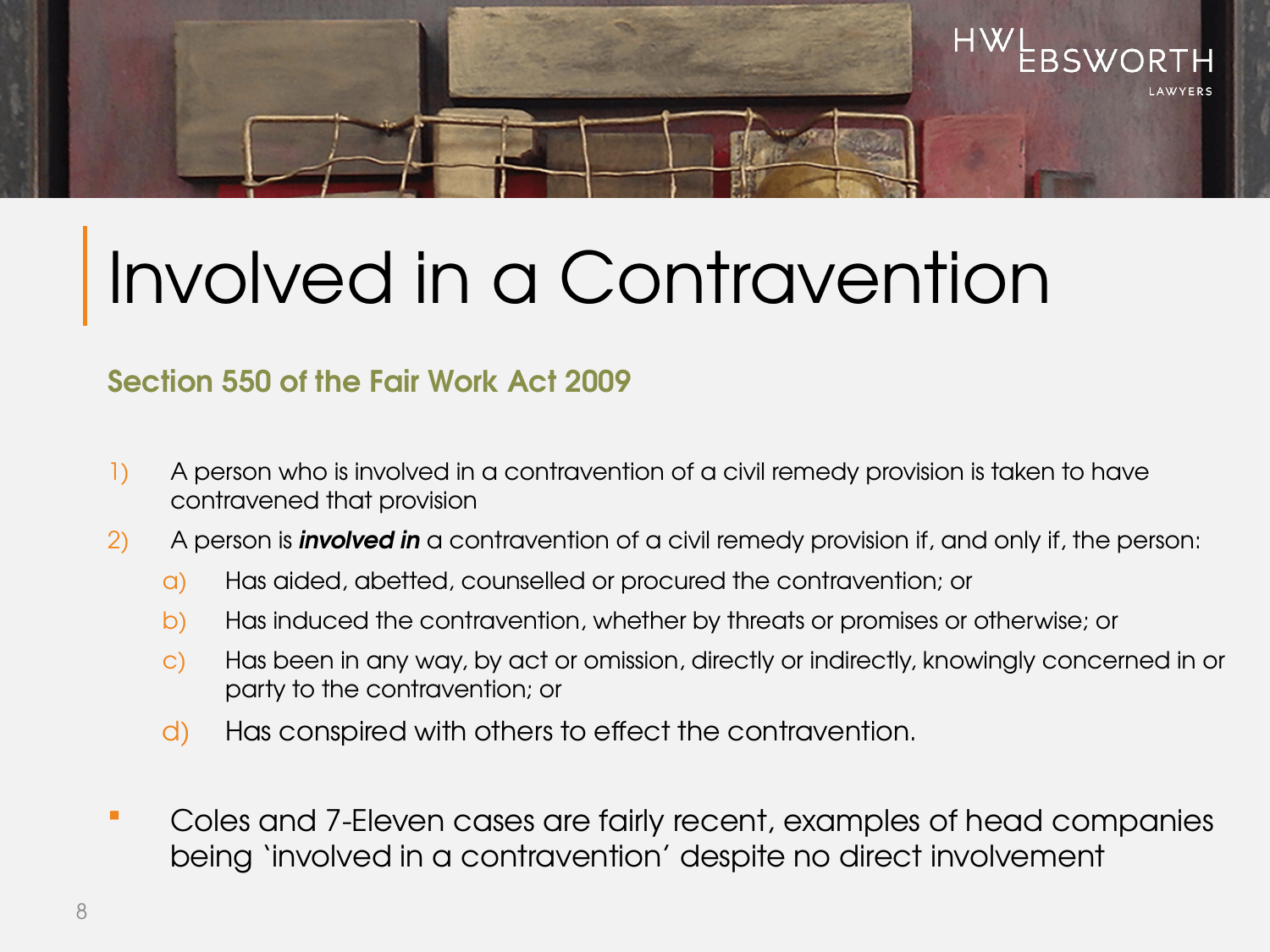

# Involved in a Contravention
Section 550 of the Fair Work Act 2009

A person who is involved in a contravention of a civil remedy provision is taken to have contravened that provision
A person is involved in a contravention of a civil remedy provision if, and only if, the person:
Has aided, abetted, counselled or procured the contravention; or
Has induced the contravention, whether by threats or promises or otherwise; or
Has been in any way, by act or omission, directly or indirectly, knowingly concerned in or party to the contravention; or
Has conspired with others to effect the contravention.

Coles and 7-Eleven cases are fairly recent, examples of head companies being ‘involved in a contravention’ despite no direct involvement

8